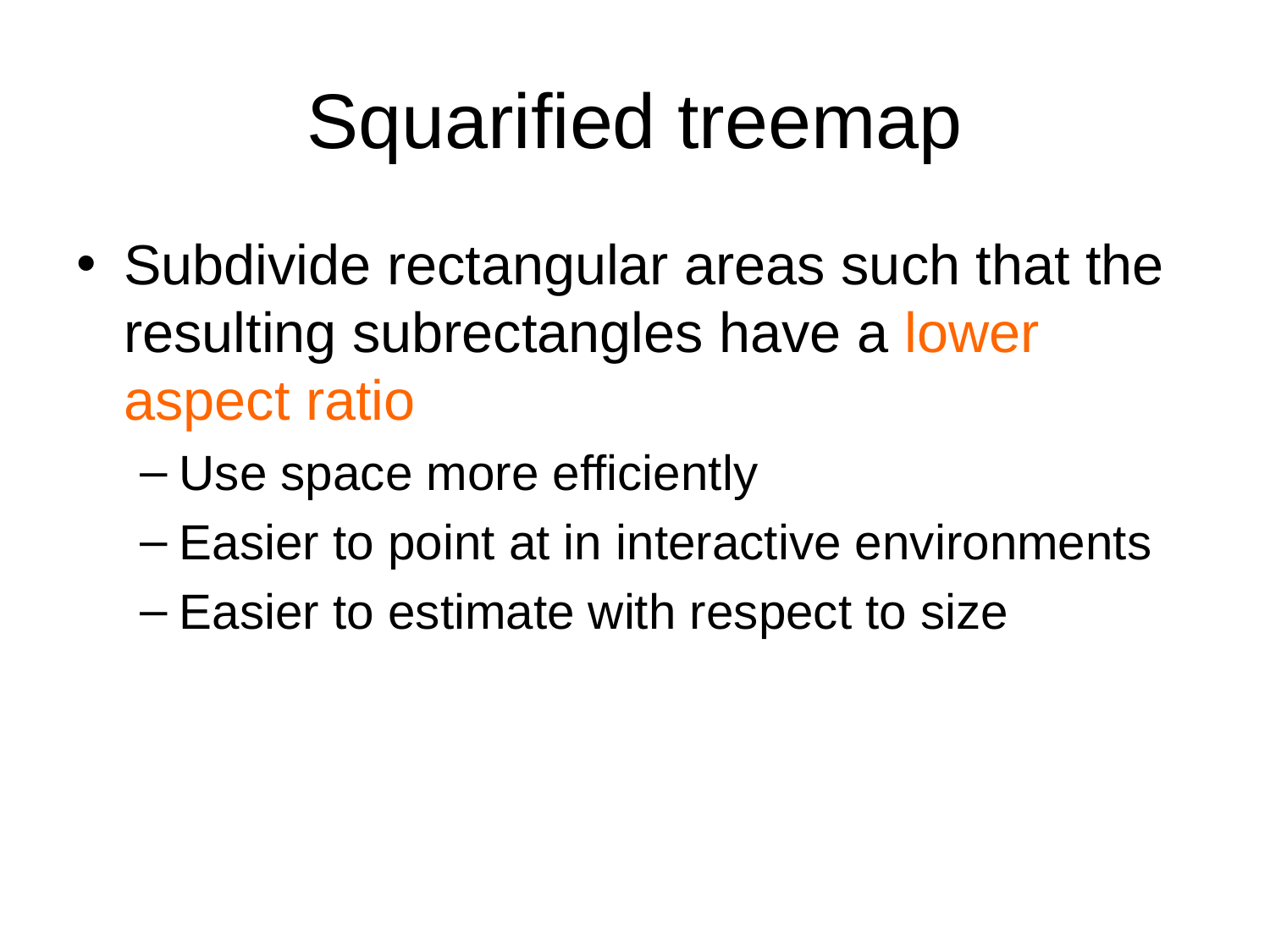

# Squarified treemap
Subdivide rectangular areas such that the resulting subrectangles have a lower aspect ratio
Use space more efficiently
Easier to point at in interactive environments
Easier to estimate with respect to size